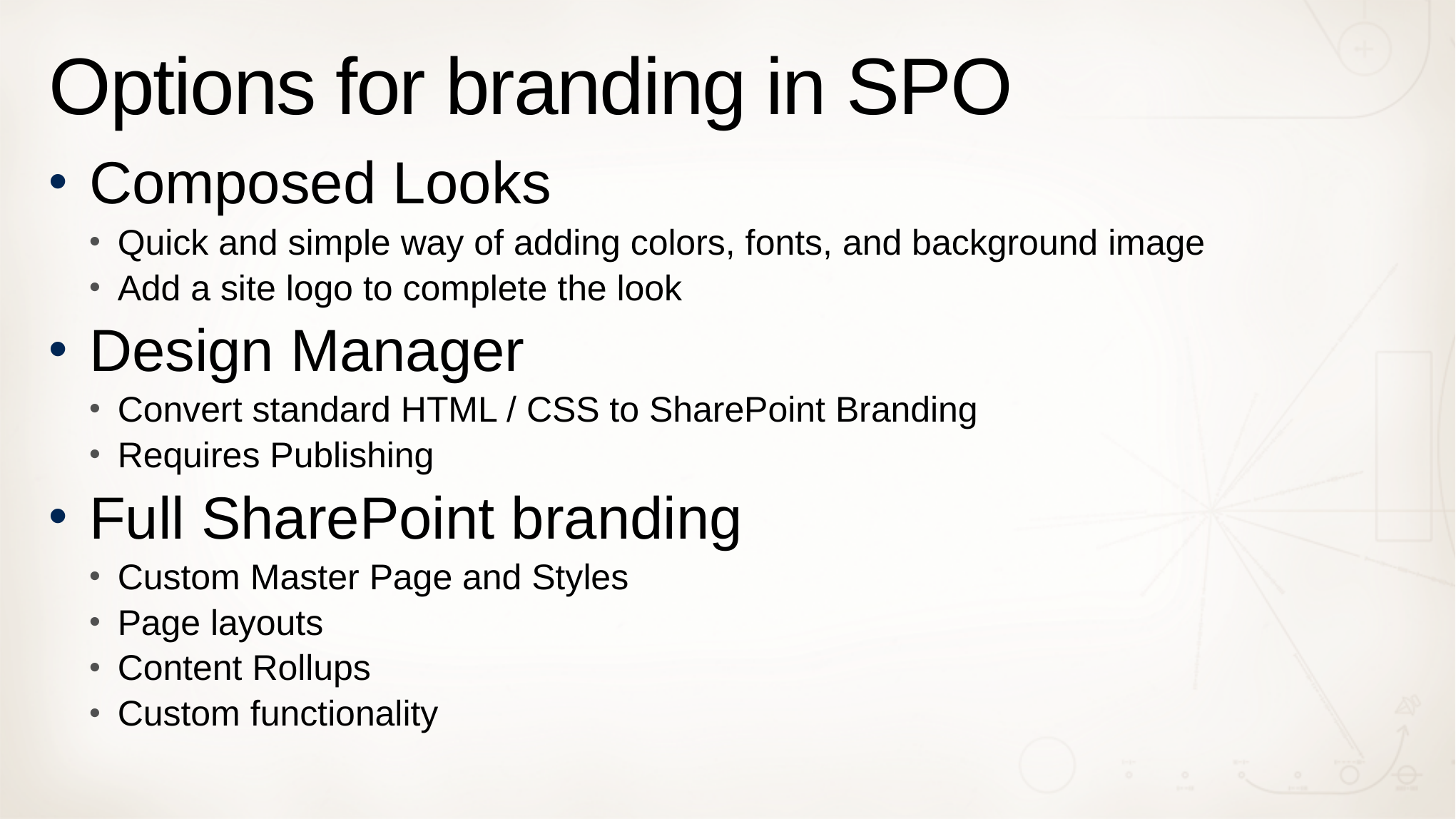

# Options for branding in SPO
Composed Looks
Quick and simple way of adding colors, fonts, and background image
Add a site logo to complete the look
Design Manager
Convert standard HTML / CSS to SharePoint Branding
Requires Publishing
Full SharePoint branding
Custom Master Page and Styles
Page layouts
Content Rollups
Custom functionality